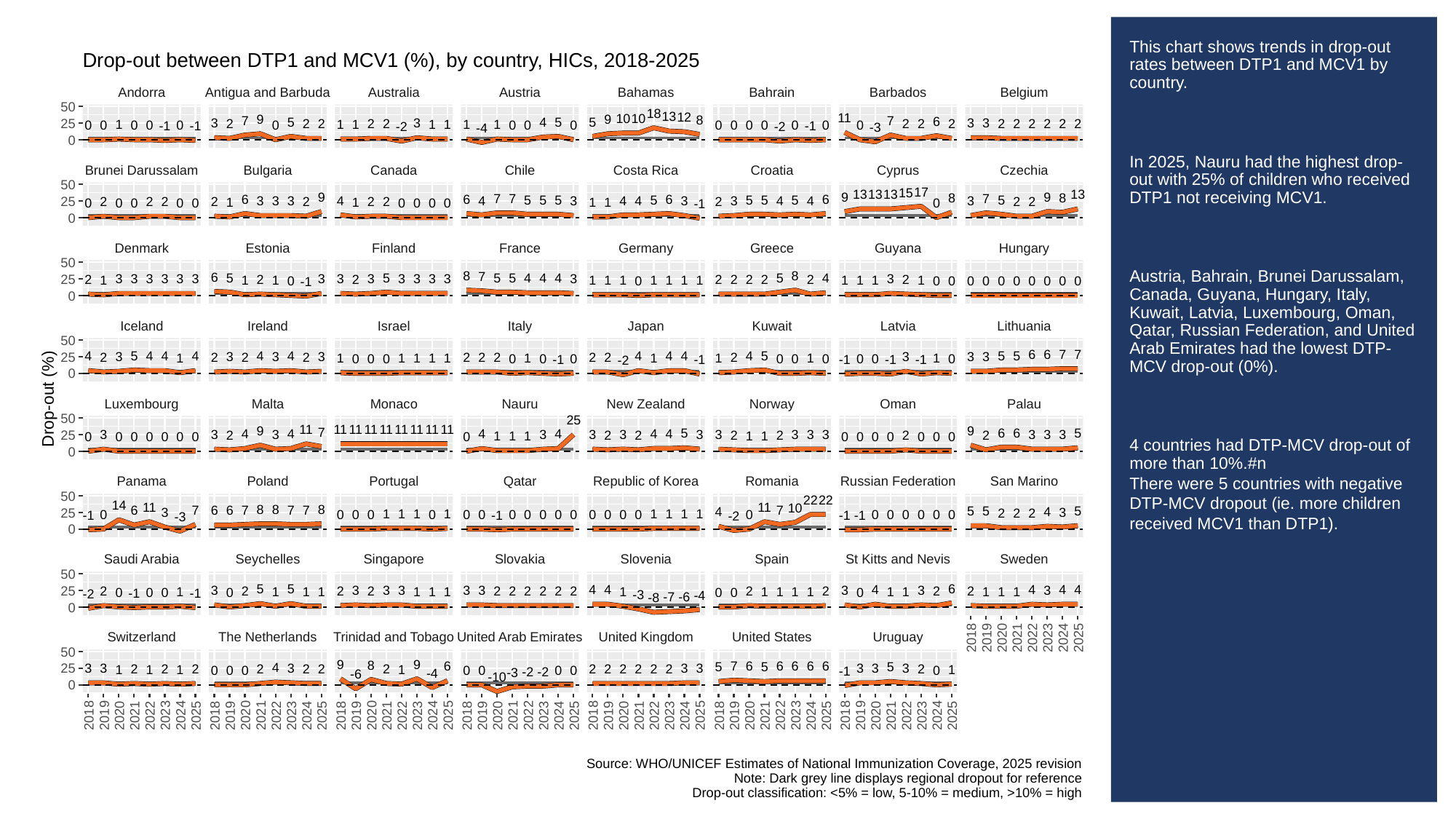

# This chart shows trends in drop-out rates between DTP1 and MCV1 by country.

In 2025, Nauru had the highest drop-out with 25% of children who received DTP1 not receiving MCV1.

Austria, Bahrain, Brunei Darussalam, Canada, Guyana, Hungary, Italy, Kuwait, Latvia, Luxembourg, Oman, Qatar, Russian Federation, and United Arab Emirates had the lowest DTP-MCV drop-out (0%).

4 countries had DTP-MCV drop-out of more than 10%.#n
There were 5 countries with negative DTP-MCV dropout (ie. more children received MCV1 than DTP1).

Drop-out between DTP1 and MCV1 (%), by country, HICs, 2018-2025
Andorra
Antigua and Barbuda
Australia
Austria
Bahamas
Bahrain
Barbados
Belgium
50

18
13
12
11
10
10
9
9

8
7
7
6
5
5
5
4
3
3
3
3
25
2
2
2
2
2
2
2
2
2
2
2
2
2
2
1
1
1
1
1
1
1
0
0
0
0
0
0
0
0
0
0
0
0
0
0
0
0
-1
-1
-1
-2
-2
-3
-4

0

Brunei Darussalam
Bulgaria
Canada
Chile
Costa Rica
Croatia
Cyprus
Czechia
50

17
15
13
13
13
13
9
9
9

8
8
7
7
7
6
6
6
6
5
5
5
5
5
5
5
5
4
4
4
4
4
4
3
3
3
3
3
3
3
25
2
2
2
2
2
2
2
2
2
2
1
1
1
1
0
0
0
0
0
0
0
0
0
0
-1

0

Denmark
Estonia
Finland
France
Germany
Greece
Guyana
Hungary
50

8
8
7
6
5
5
5
5
5
4
4
4
4
3
3
3
3
3
3
3
3
3
3
3
3
3
3
3
25
2
2
2
2
2
2
2
2
2
1
1
1
1
1
1
1
1
1
1
1
1
1
1
0
0
0
0
0
0
0
0
0
0
0
0
-1

0

Iceland
Ireland
Israel
Italy
Japan
Kuwait
Latvia
Lithuania
50

7
7
6
6
5
5
5
5
4
4
4
4
4
4
4
4
4
4
3
3
3
3
3
3
3
25
2
2
2
2
2
2
2
2
2
2
1
1
1
1
1
1
1
1
1
1
1
0
0
0
0
0
0
0
0
0
0
0
0
-1
-1
-1
-1
-1
-2

0

Drop-out (%)
Luxembourg
Malta
Monaco
Nauru
New Zealand
Norway
Oman
Palau
50
25

11
11
11
11
11
11
11
11
11
9
9

7
6
6
5
5
4
4
4
4
4
4
3
3
3
3
3
3
3
3
3
3
3
3
3
3
25
2
2
2
2
2
2
2
1
1
1
1
1
0
0
0
0
0
0
0
0
0
0
0
0
0
0
0

0

Panama
Poland
Portugal
Qatar
Republic of Korea
Romania
Russian Federation
San Marino
50

22
22

14
11
11
10

8
8
8
7
7
7
7
7
6
6
6
5
5
5
4
4
3
3
25
2
2
2
1
1
1
1
1
1
1
1
0
0
0
0
0
0
0
0
0
0
0
0
0
0
0
0
0
0
0
0
0
0
0
-1
-1
-1
-1
-2
-3

0

Saudi Arabia
Seychelles
Singapore
Slovakia
Slovenia
Spain
St Kitts and Nevis
Sweden
50

6
5
5
4
4
4
4
4
4
3
3
3
3
3
3
3
3
3
25
2
2
2
2
2
2
2
2
2
2
2
2
2
2
1
1
1
1
1
1
1
1
1
1
1
1
1
1
1
1
1
0
0
0
0
0
0
0
-1
-1
-2
-3
-4

-6
-7
-8

0

Switzerland
The Netherlands
Trinidad and Tobago
United Arab Emirates
United Kingdom
United States
Uruguay
2018
2019
2020
2021
2022
2023
2024
2025
50

9
9

8
7
6
6
6
6
6
6
5
5
5
4
3
3
3
3
3
3
3
3
25
2
2
2
2
2
2
2
2
2
2
2
2
2
2
1
1
1
1
1
0
0
0
0
0
0
0
0
-1
-2
-2
-3
-4

-6
-10

0

2018
2019
2020
2021
2022
2023
2024
2025
2018
2019
2020
2021
2022
2023
2024
2025
2018
2019
2020
2021
2022
2023
2024
2025
2018
2019
2020
2021
2022
2023
2024
2025
2018
2019
2020
2021
2022
2023
2024
2025
2018
2019
2020
2021
2022
2023
2024
2025
2018
2019
2020
2021
2022
2023
2024
2025
Source: WHO/UNICEF Estimates of National Immunization Coverage, 2025 revision
Note: Dark grey line displays regional dropout for reference
Drop-out classification: <5% = low, 5-10% = medium, >10% = high